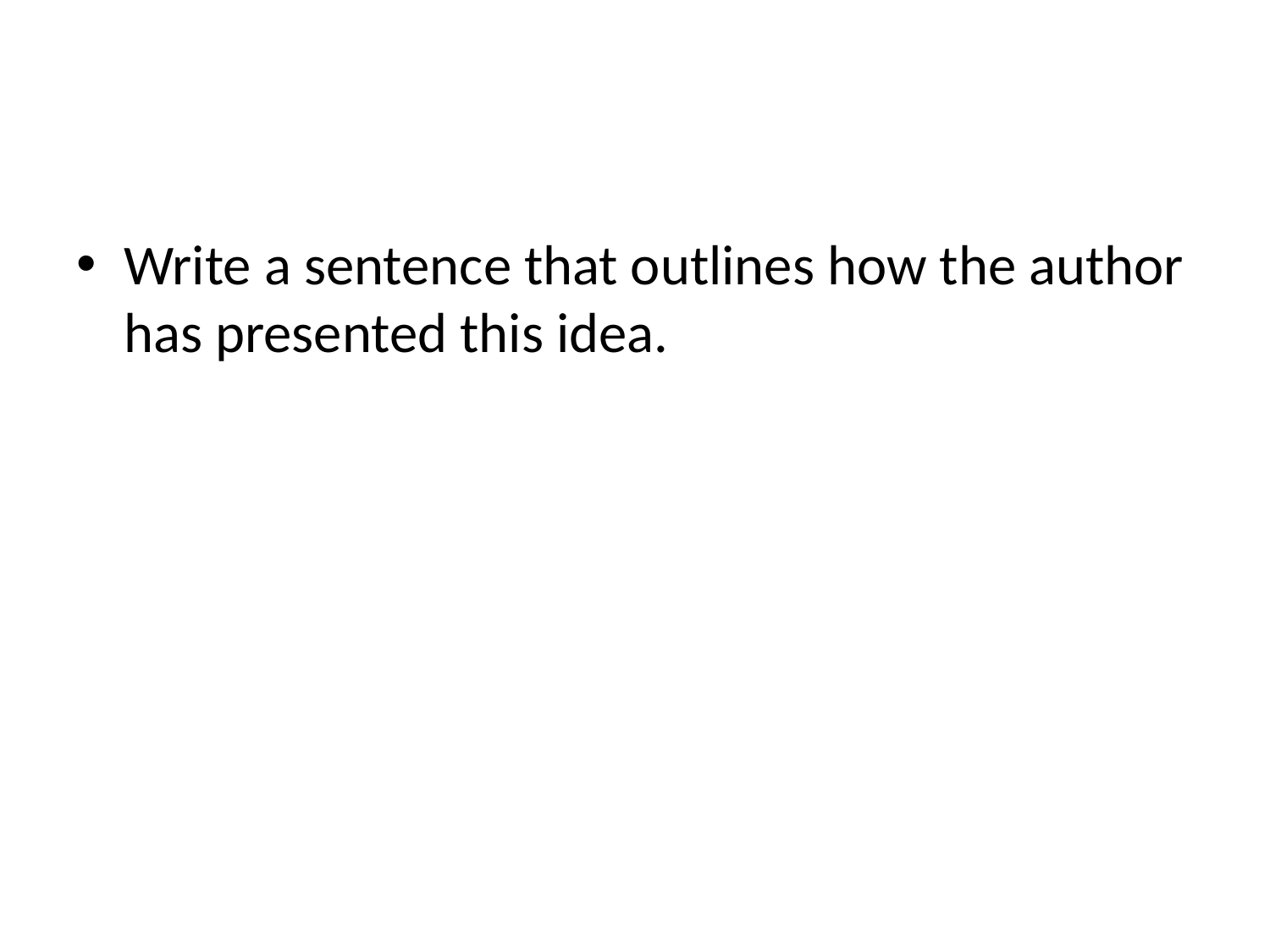

#
Write a sentence that outlines how the author has presented this idea.